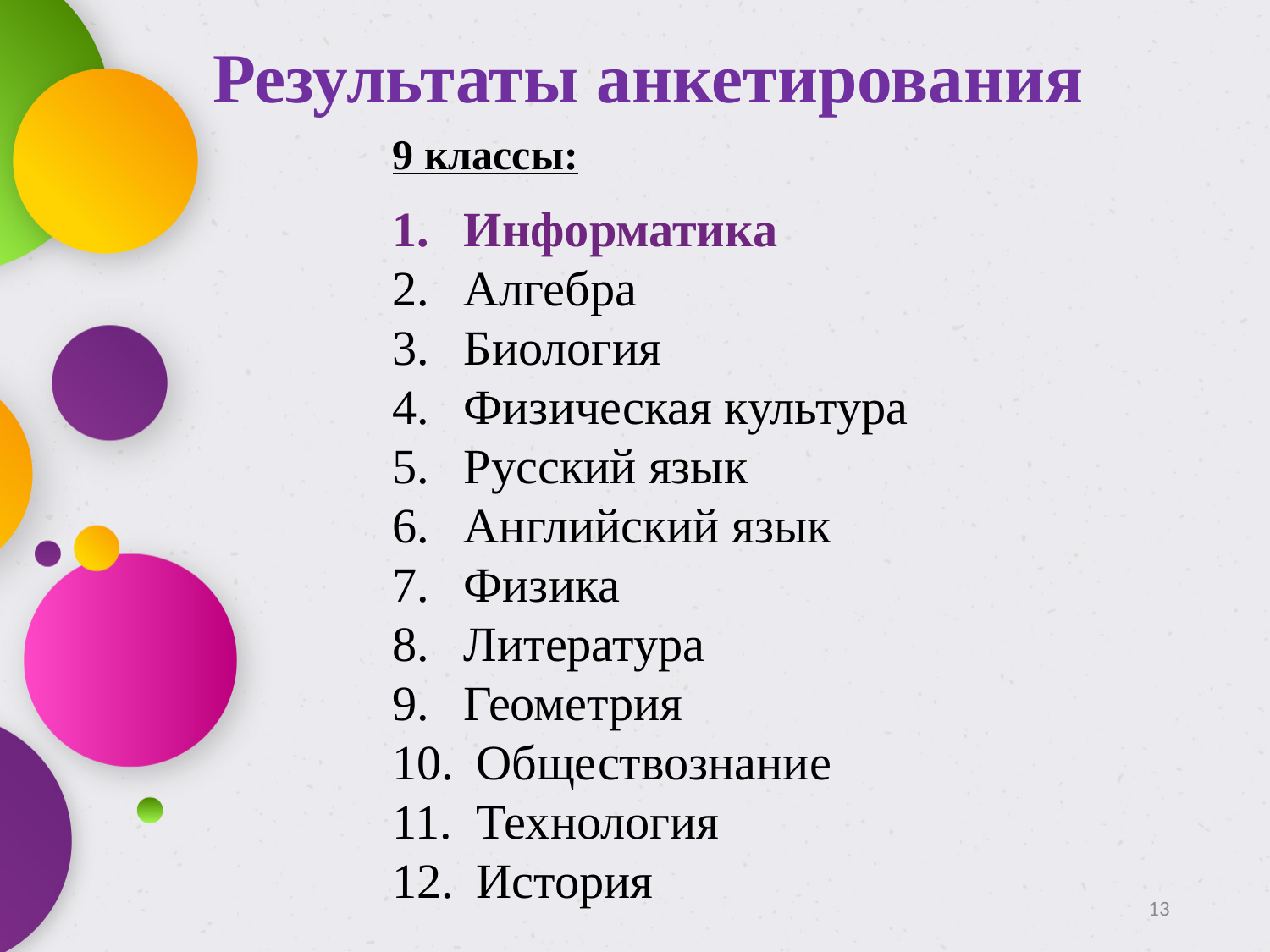

# Результаты анкетирования
9 классы:

Информатика
Алгебра
Биология
Физическая культура
Русский язык
Английский язык
Физика
Литература
Геометрия
 Обществознание
 Технология
 История
13